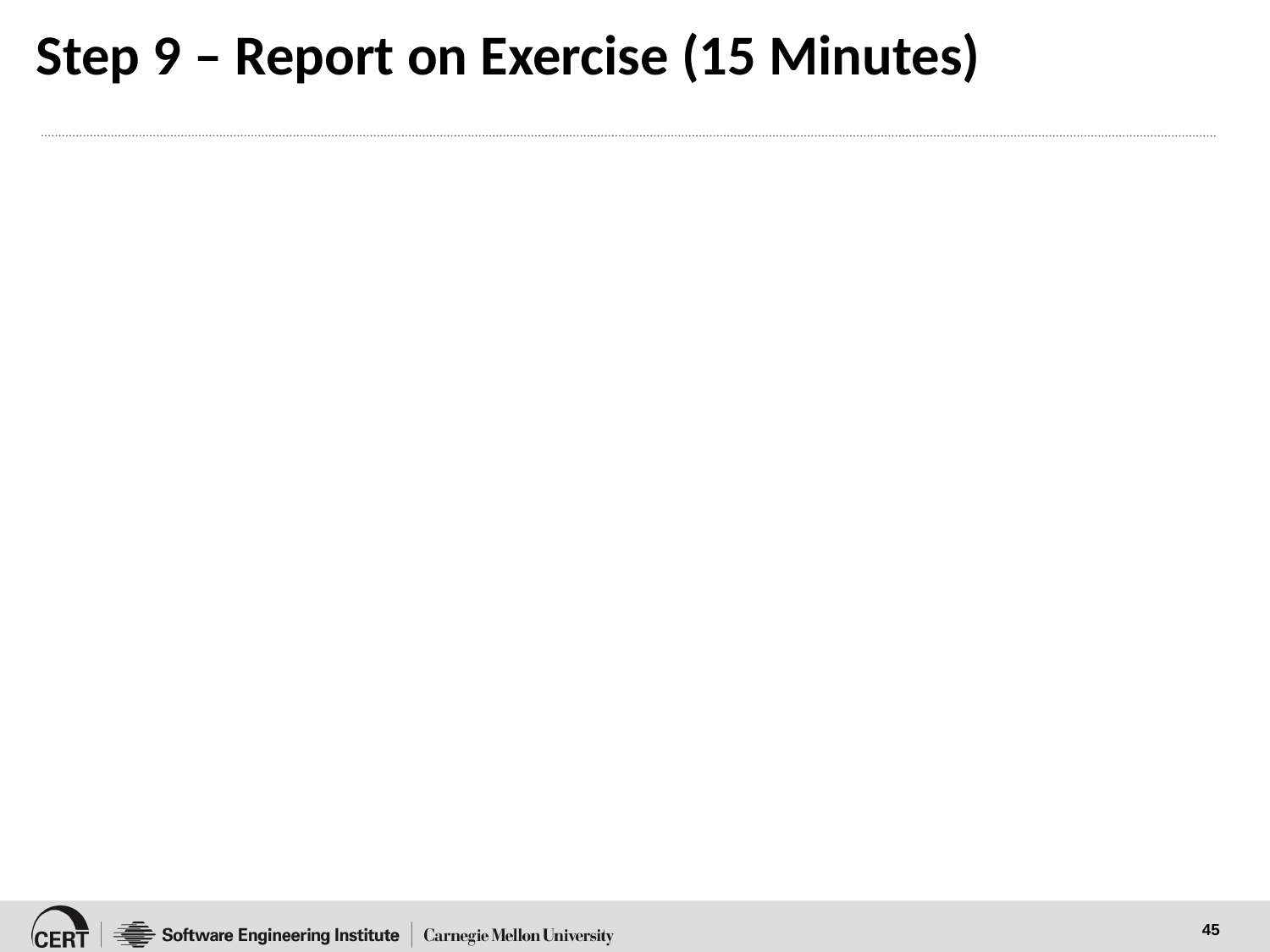

# Step 9 – Report on Exercise (15 Minutes)